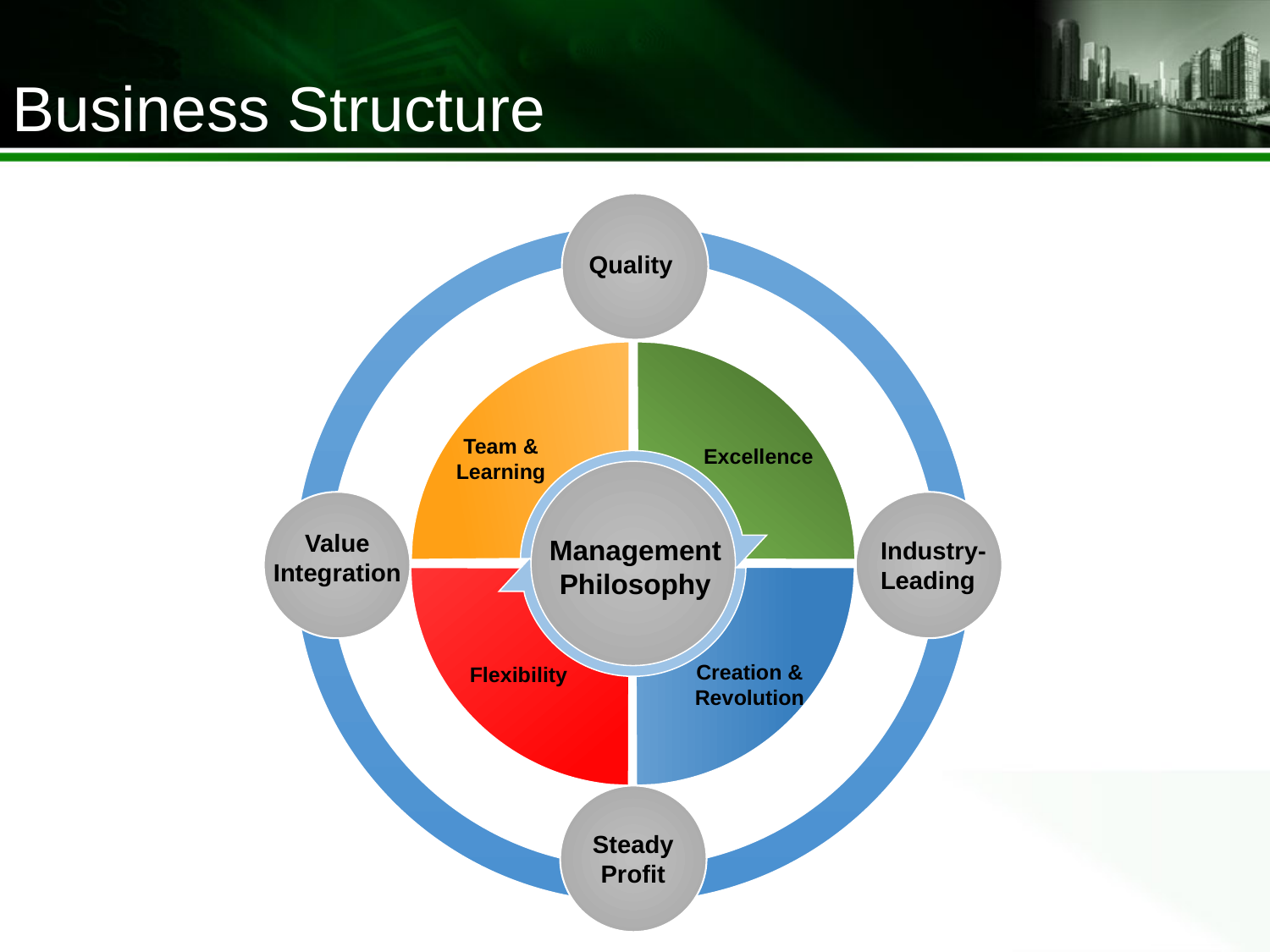

Business Structure

Quality
Team & Learning
Excellence
Value Integration
Management Philosophy
Industry-Leading
Creation & Revolution
Flexibility
Steady Profit